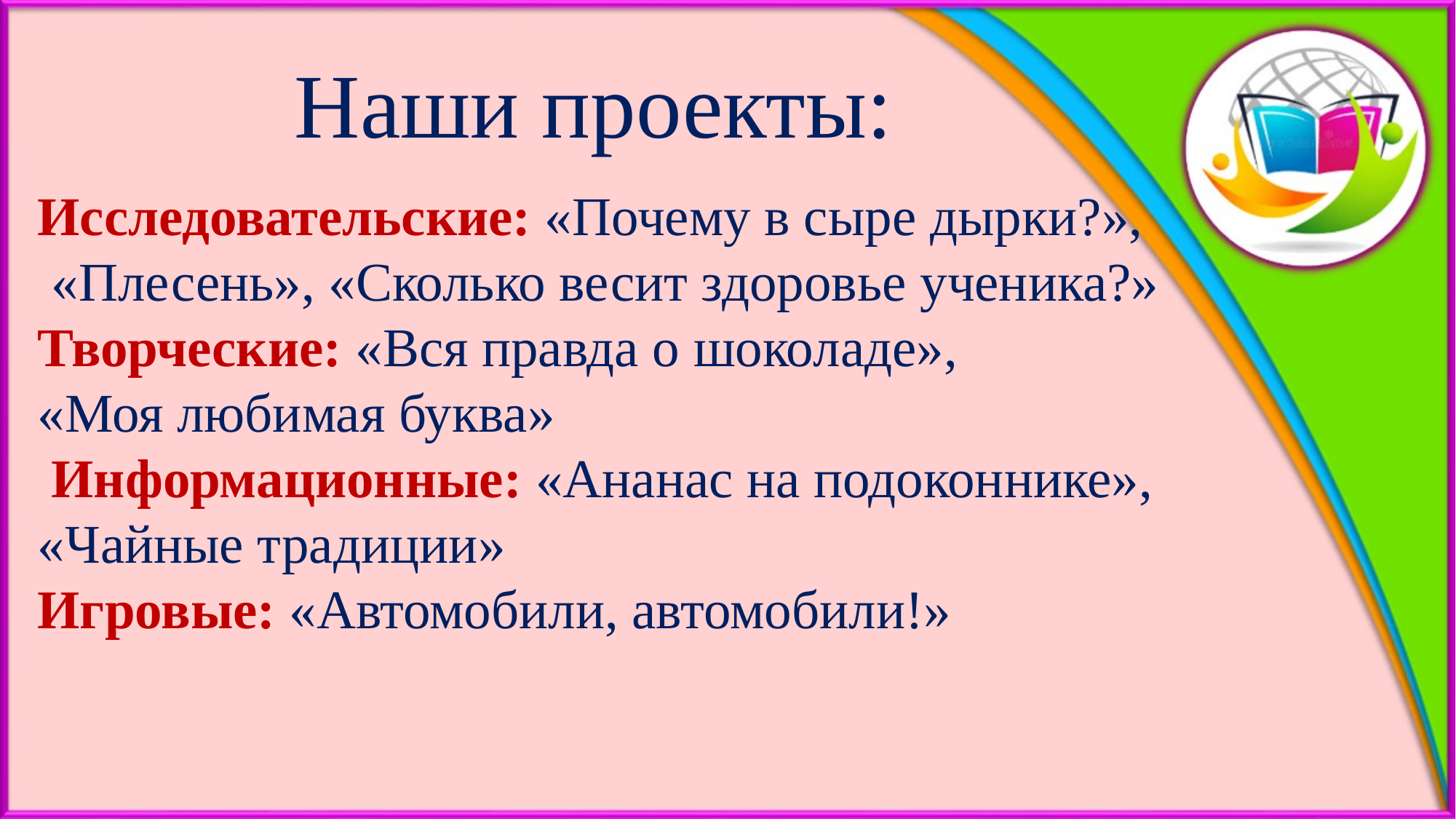

# Наши проекты:
Исследовательские: «Почему в сыре дырки?»,
 «Плесень», «Сколько весит здоровье ученика?»
Творческие: «Вся правда о шоколаде»,
«Моя любимая буква»
 Информационные: «Ананас на подоконнике»,
«Чайные традиции»
Игровые: «Автомобили, автомобили!»